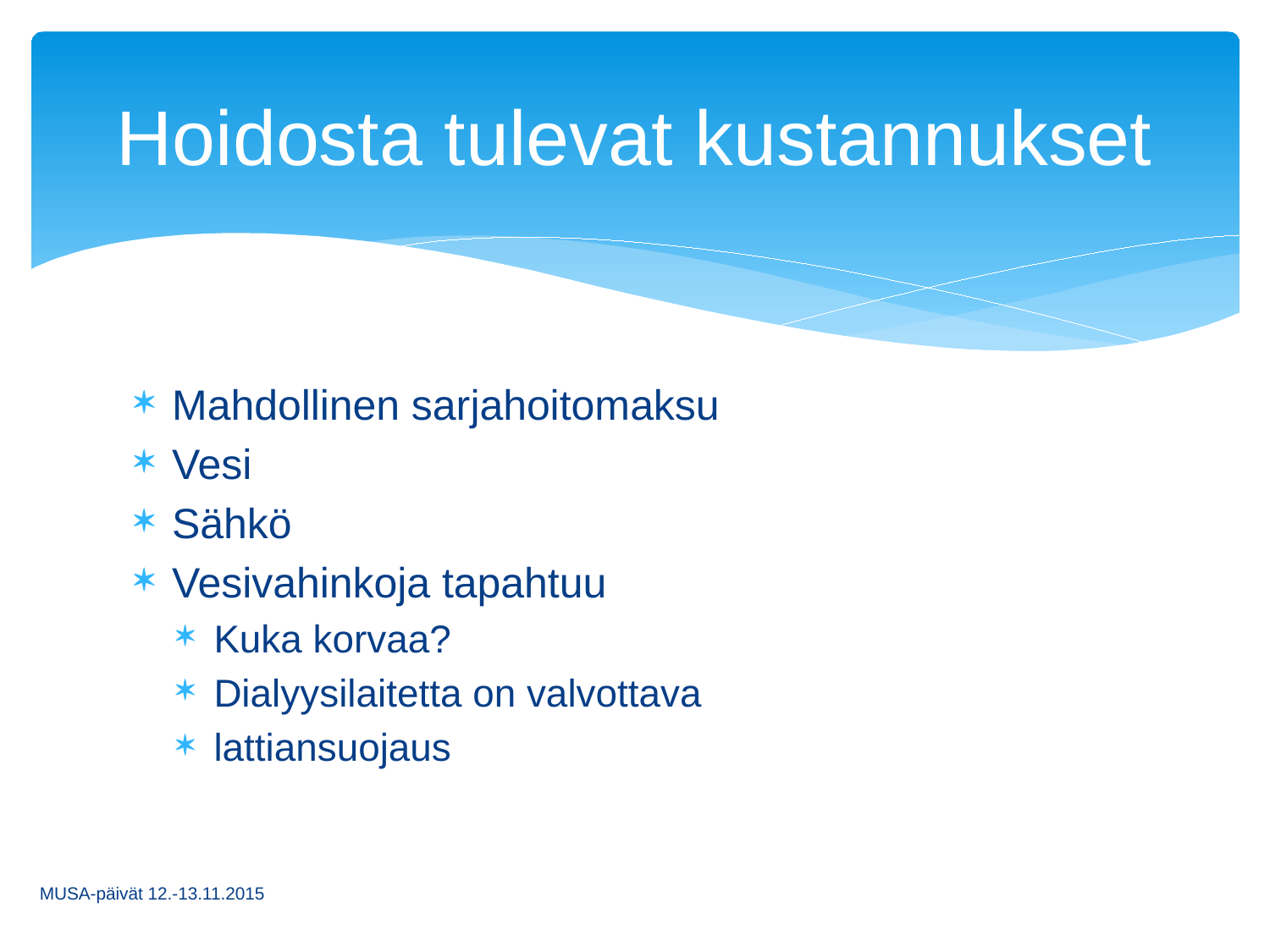

# Hoidosta tulevat kustannukset
Mahdollinen sarjahoitomaksu
Vesi
Sähkö
Vesivahinkoja tapahtuu
Kuka korvaa?
Dialyysilaitetta on valvottava
lattiansuojaus
MUSA-päivät 12.-13.11.2015